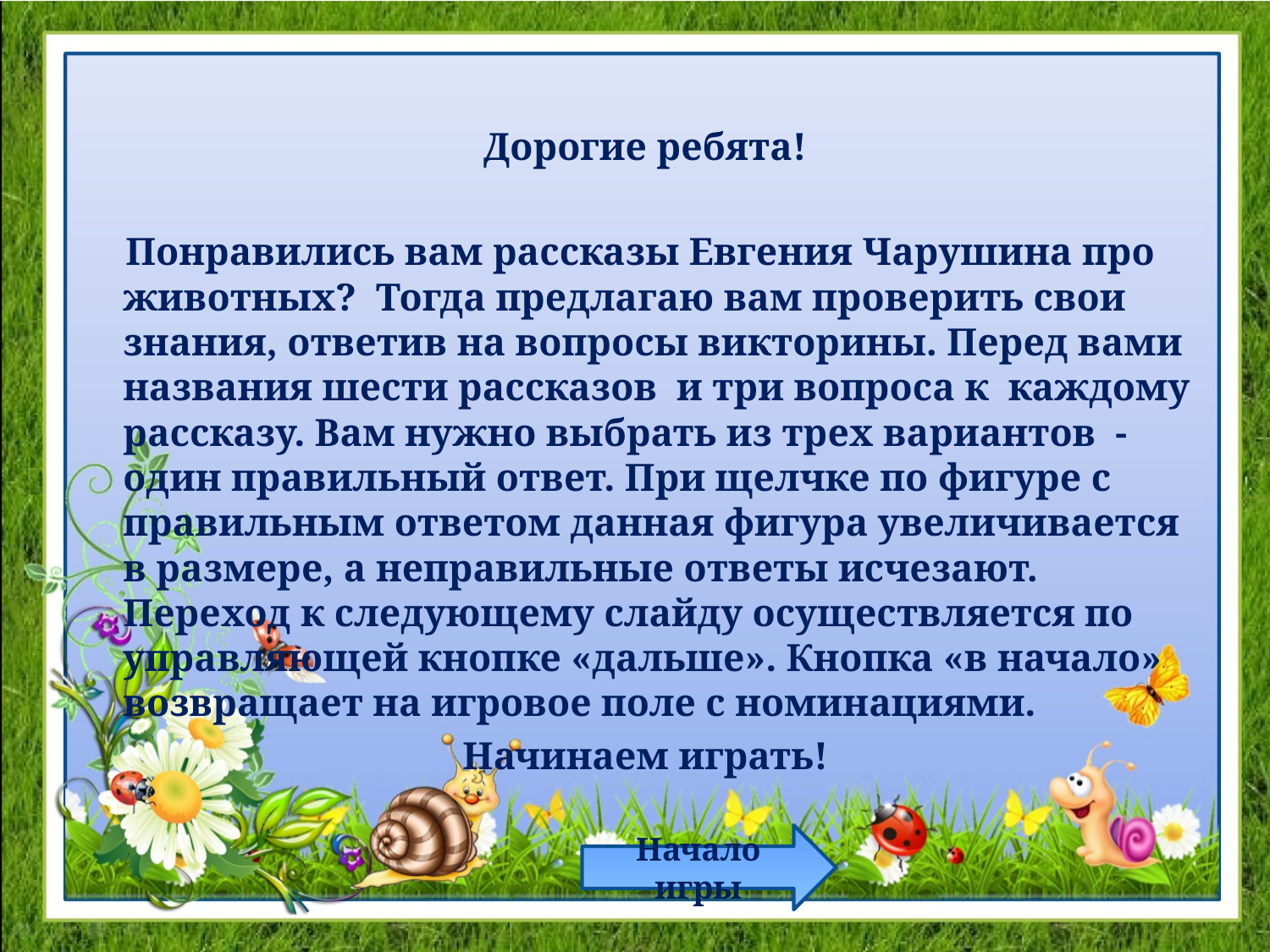

Дорогие ребята!

    Понравились вам рассказы Евгения Чарушина про животных?  Тогда предлагаю вам проверить свои знания, ответив на вопросы викторины. Перед вами  названия шести рассказов  и три вопроса к  каждому рассказу. Вам нужно выбрать из трех вариантов  - один правильный ответ. При щелчке по фигуре с правильным ответом данная фигура увеличивается  в размере, а неправильные ответы исчезают. Переход к следующему слайду осуществляется по управляющей кнопке «дальше». Кнопка «в начало» возвращает на игровое поле с номинациями.
Начинаем играть!

Начало игры